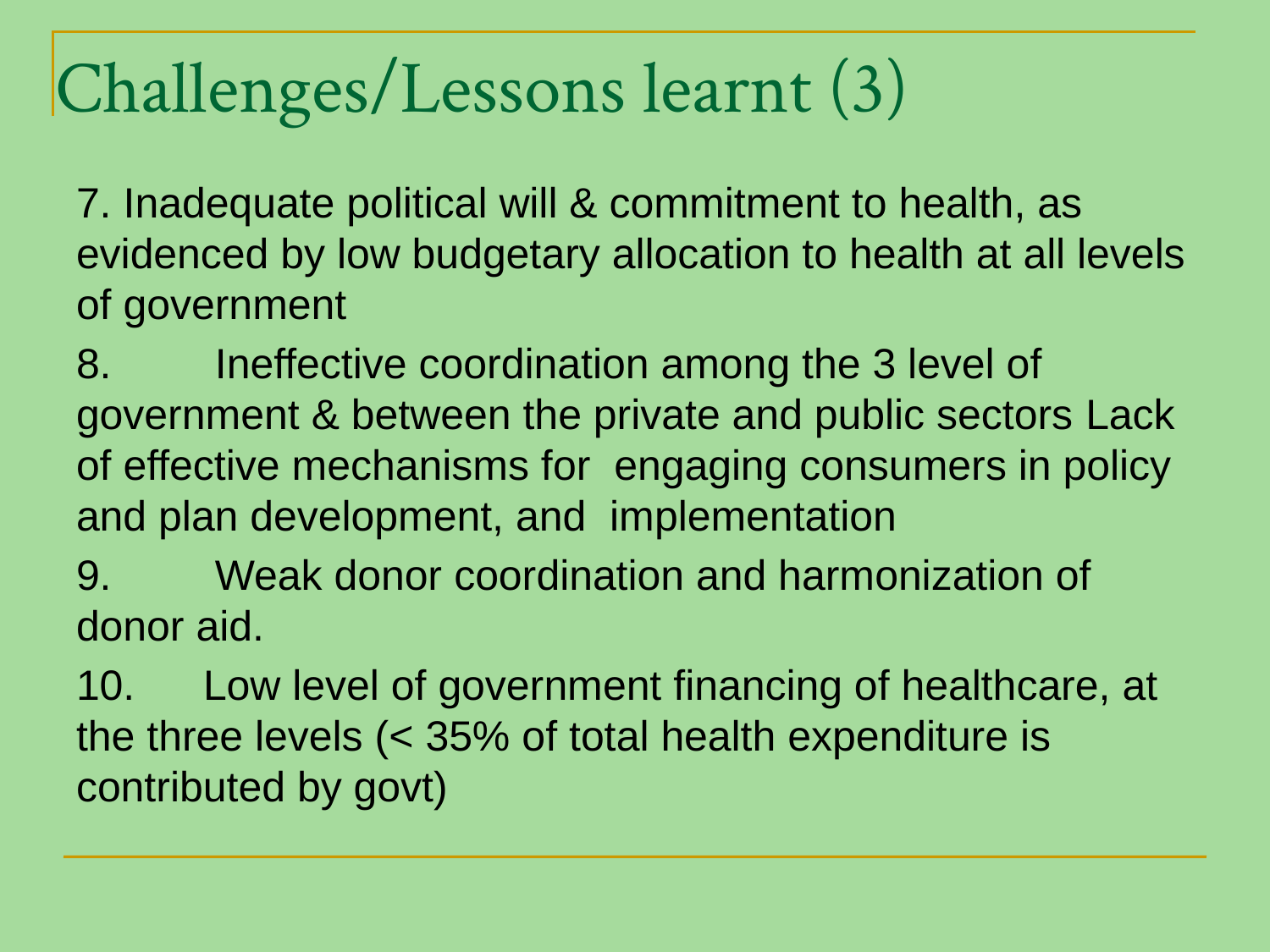

# Challenges/Lessons learnt (3)
7. Inadequate political will & commitment to health, as evidenced by low budgetary allocation to health at all levels of government
8.	 Ineffective coordination among the 3 level of government & between the private and public sectors Lack of effective mechanisms for  engaging consumers in policy and plan development, and  implementation
9.	 Weak donor coordination and harmonization of donor aid.
10.	Low level of government financing of healthcare, at the three levels (< 35% of total health expenditure is contributed by govt)